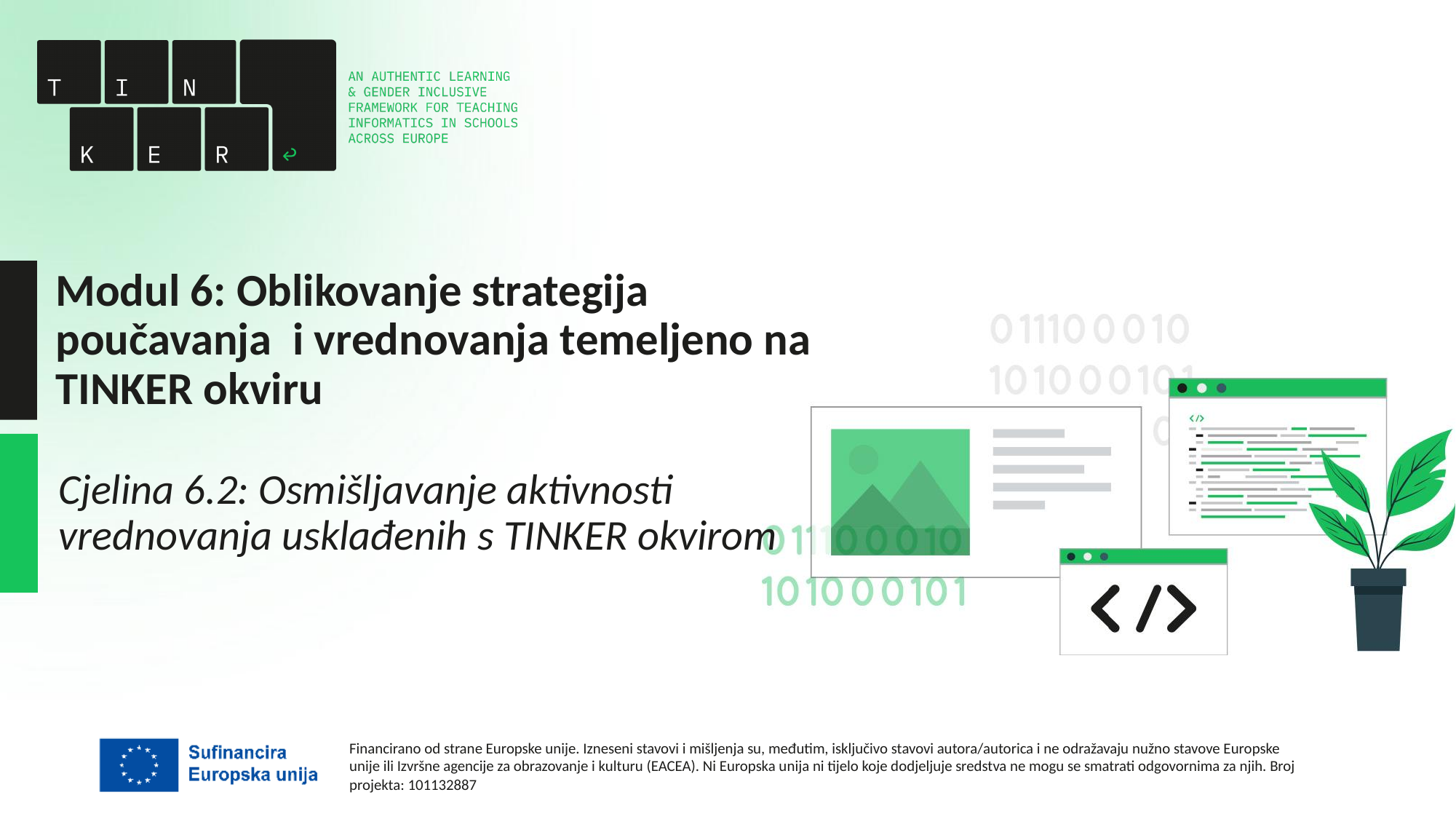

# Modul 6: Oblikovanje strategija poučavanja  i vrednovanja temeljeno na TINKER okviru
Cjelina 6.2: Osmišljavanje aktivnosti
vrednovanja usklađenih s TINKER okvirom